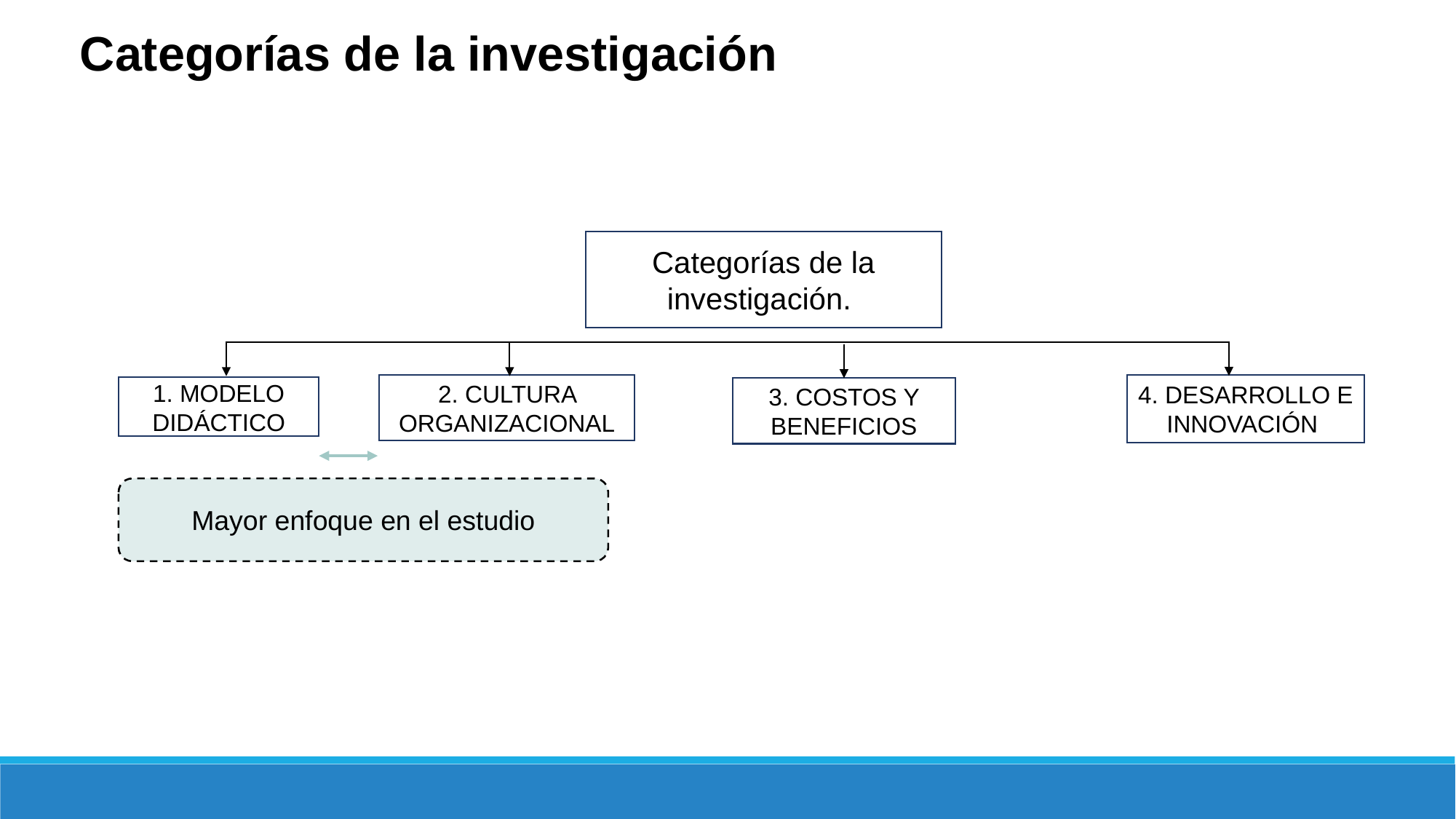

Categorías de la investigación
Categorías de la investigación.
2. CULTURA ORGANIZACIONAL
4. DESARROLLO E INNOVACIÓN
1. MODELO DIDÁCTICO
3. COSTOS Y BENEFICIOS
Mayor enfoque en el estudio